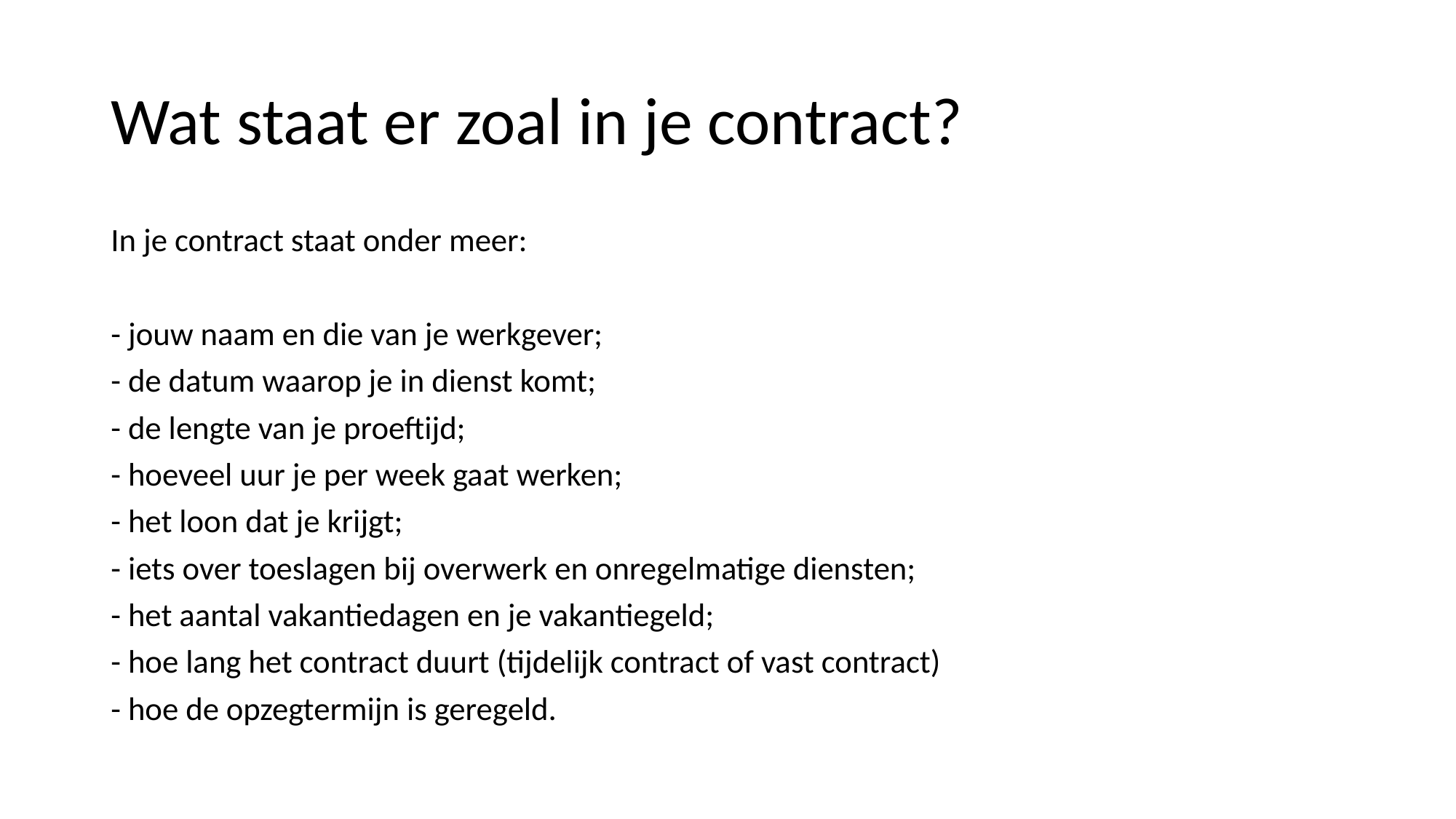

# Wat staat er zoal in je contract?
In je contract staat onder meer:

- jouw naam en die van je werkgever;
- de datum waarop je in dienst komt;
- de lengte van je proeftijd;
- hoeveel uur je per week gaat werken;
- het loon dat je krijgt;
- iets over toeslagen bij overwerk en onregelmatige diensten;
- het aantal vakantiedagen en je vakantiegeld;
- hoe lang het contract duurt (tijdelijk contract of vast contract)
- hoe de opzegtermijn is geregeld.